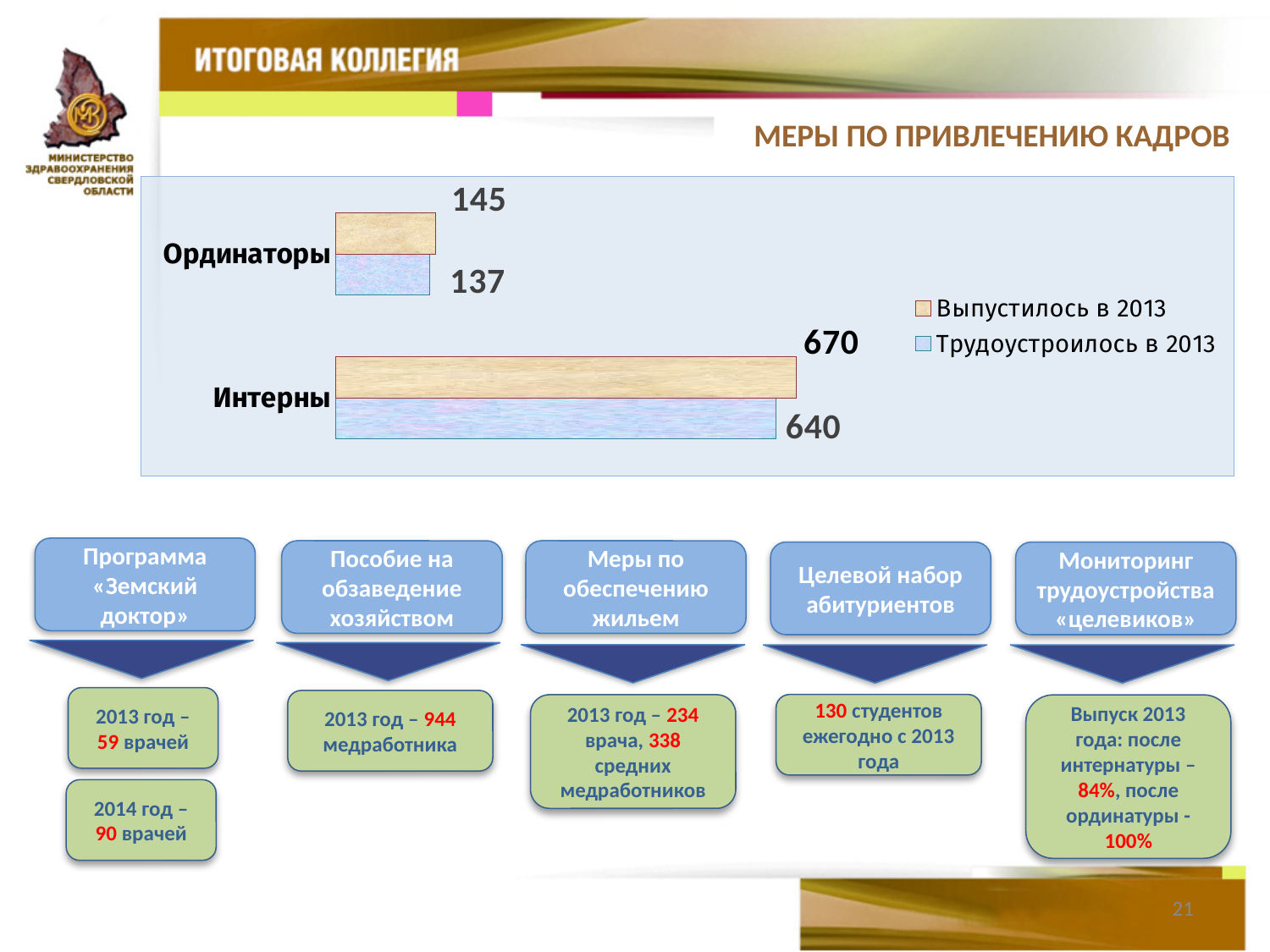

МЕРЫ ПО ПРИВЛЕЧЕНИЮ КАДРОВ

### Chart

| Category | Трудоустроилось в 2013 | Выпустилось в 2013 |
|---|---|---|
| Интерны | 640.0 | 670.0 |
| Ординаторы | 137.0 | 145.0 |
Программа «Земский доктор»
Пособие на обзаведение хозяйством
Меры по обеспечению жильем
Целевой набор абитуриентов
Мониторинг трудоустройства «целевиков»

2013 год – 59 врачей
2013 год – 944 медработника
130 студентов ежегодно с 2013 года
2013 год – 234 врача, 338 средних медработников
Выпуск 2013 года: после интернатуры – 84%, после ординатуры -100%
2014 год – 90 врачей
21